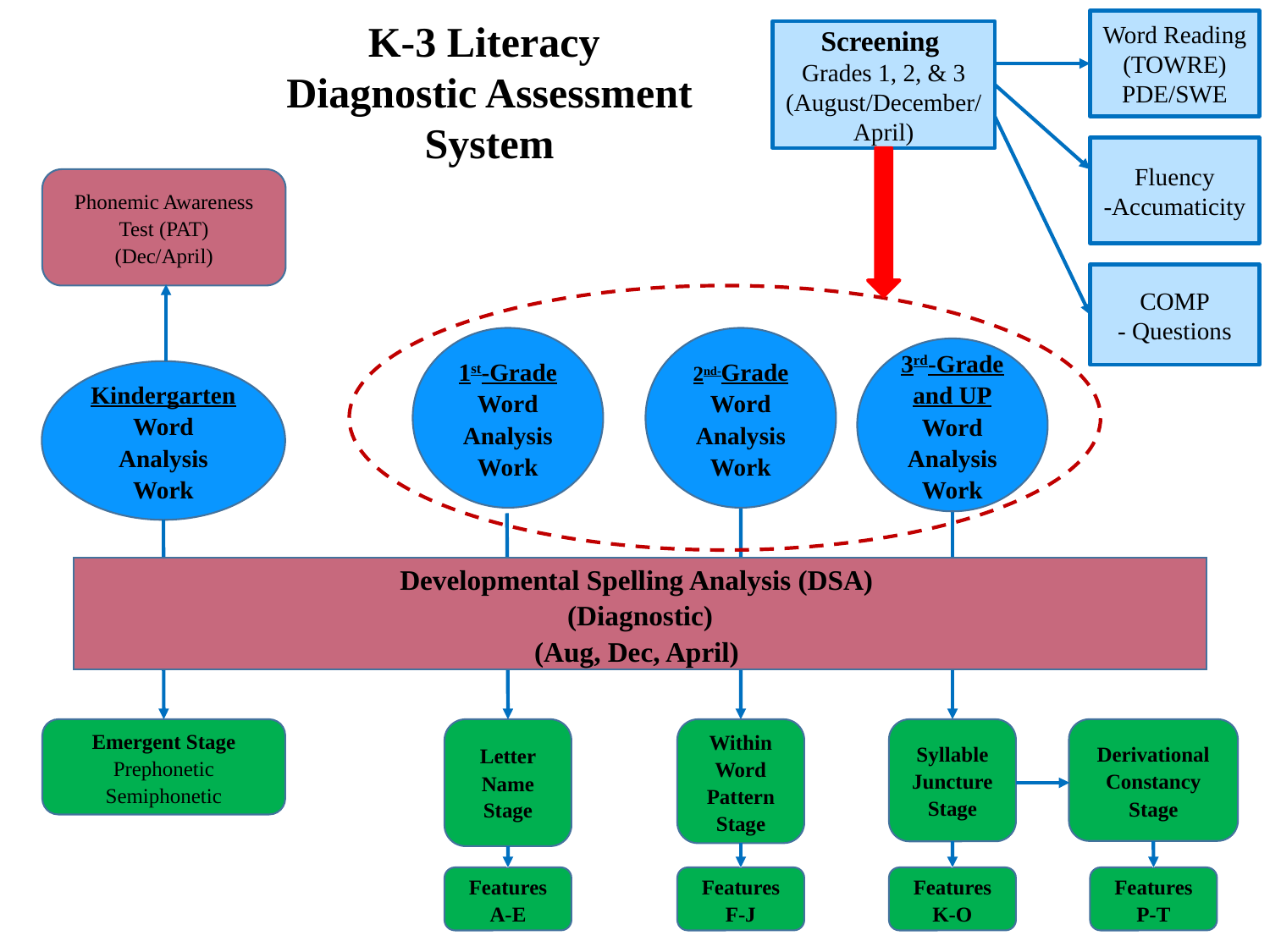

K-3 Literacy
Diagnostic Assessment System
Word Reading
(TOWRE)
PDE/SWE
Screening
Grades 1, 2, & 3 (August/December/April)
Fluency
-Accumaticity

Phonemic Awareness Test (PAT)
(Dec/April)
COMP
- Questions

1st-Grade
Word Analysis Work
2nd-Grade
Word Analysis Work
3rd-Grade and UP
Word Analysis Work
Kindergarten
Word Analysis Work
Developmental Spelling Analysis (DSA)
(Diagnostic)
(Aug, Dec, April)
Emergent Stage
Prephonetic
Semiphonetic

Letter Name Stage

Within Word Pattern Stage

Syllable Juncture Stage

Derivational Constancy Stage
V
Features A-E

V
Features F-J

V
Features K-O

V
Features P-T

1